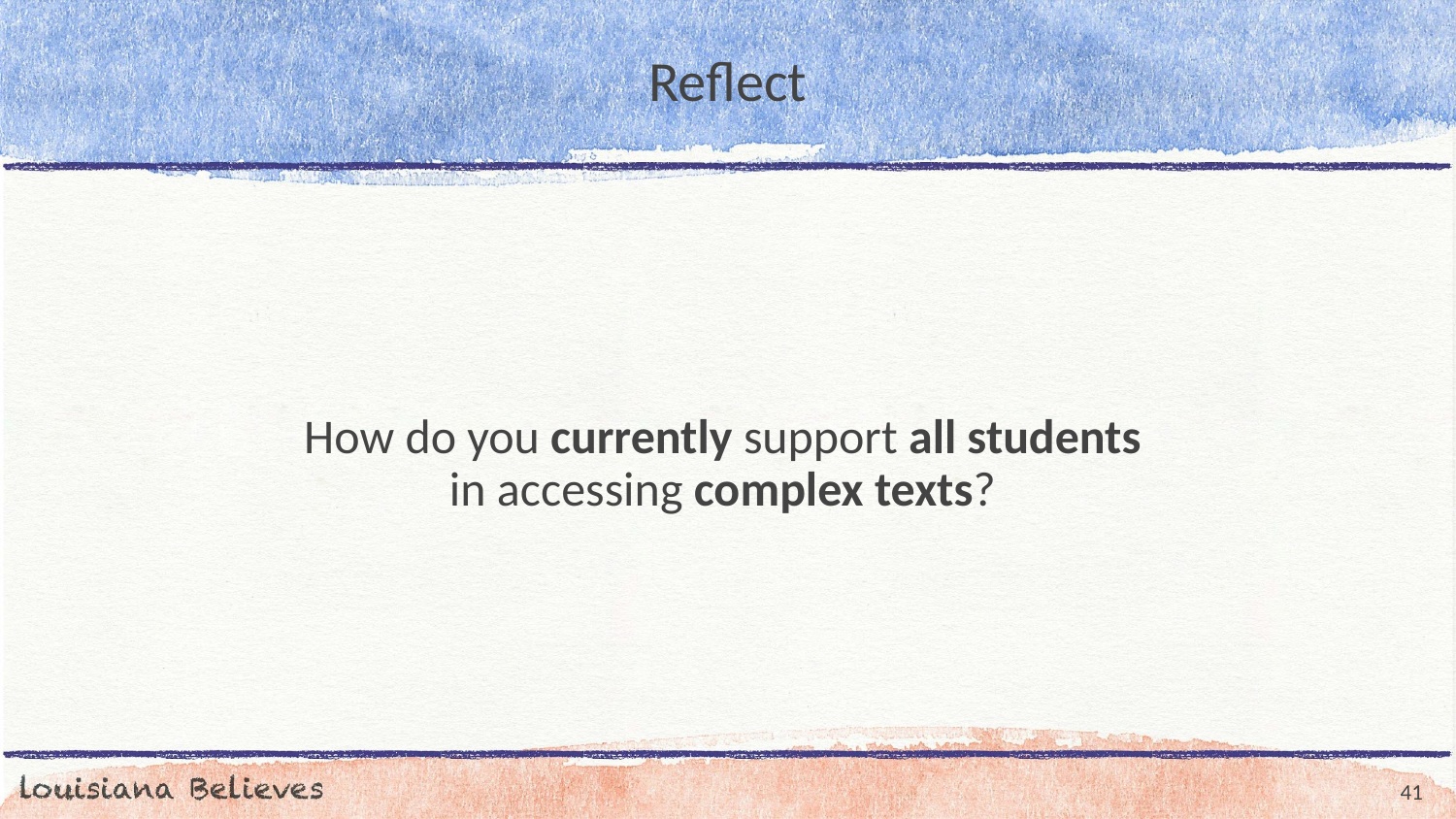

# Reflect
How do you currently support all students
in accessing complex texts?